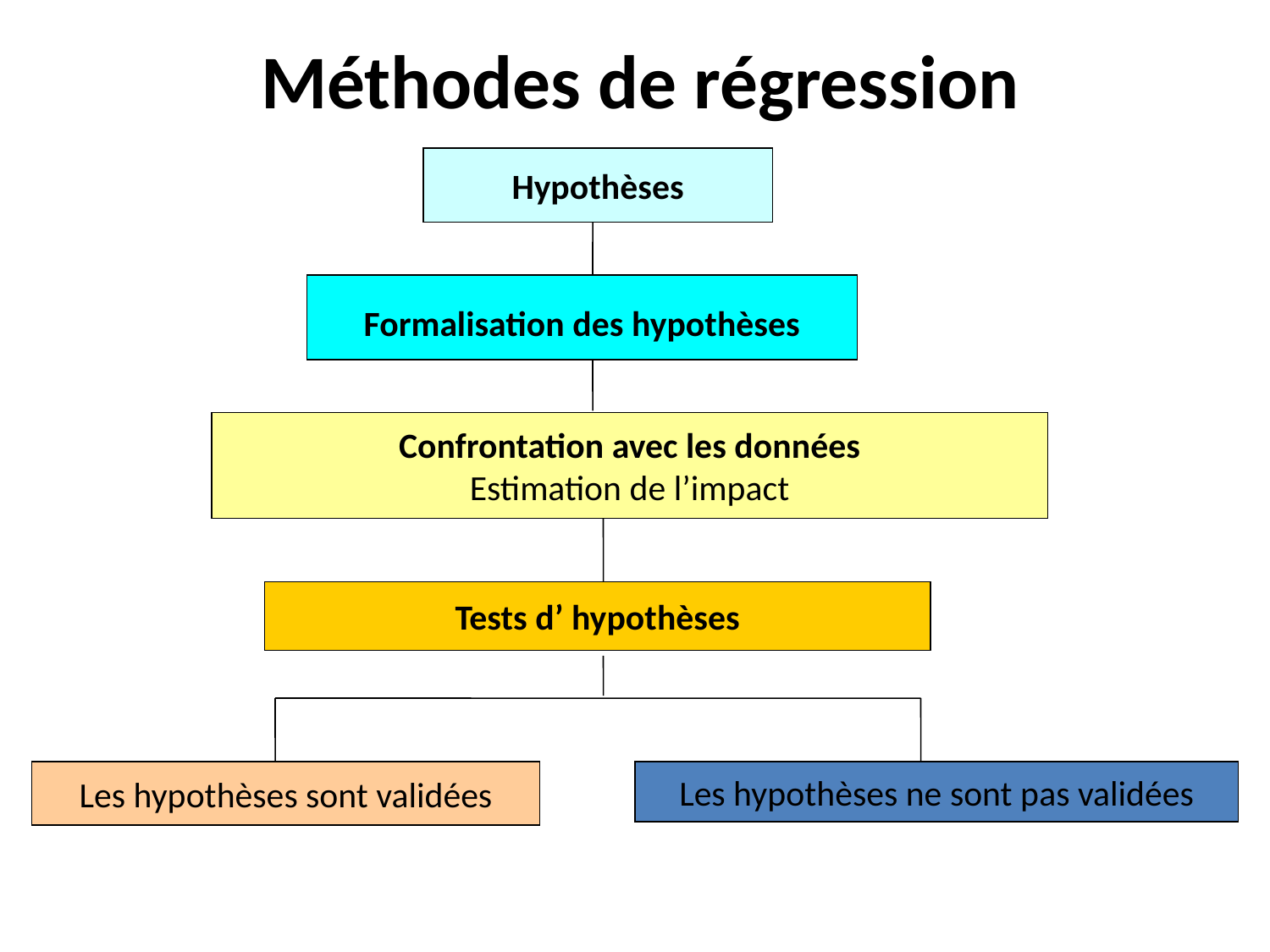

Méthodes de régression

Hypothèses

Formalisation des hypothèses

Confrontation avec les données
Estimation de l’impact

Tests d’ hypothèses

Les hypothèses sont validées
Les hypothèses ne sont pas validées